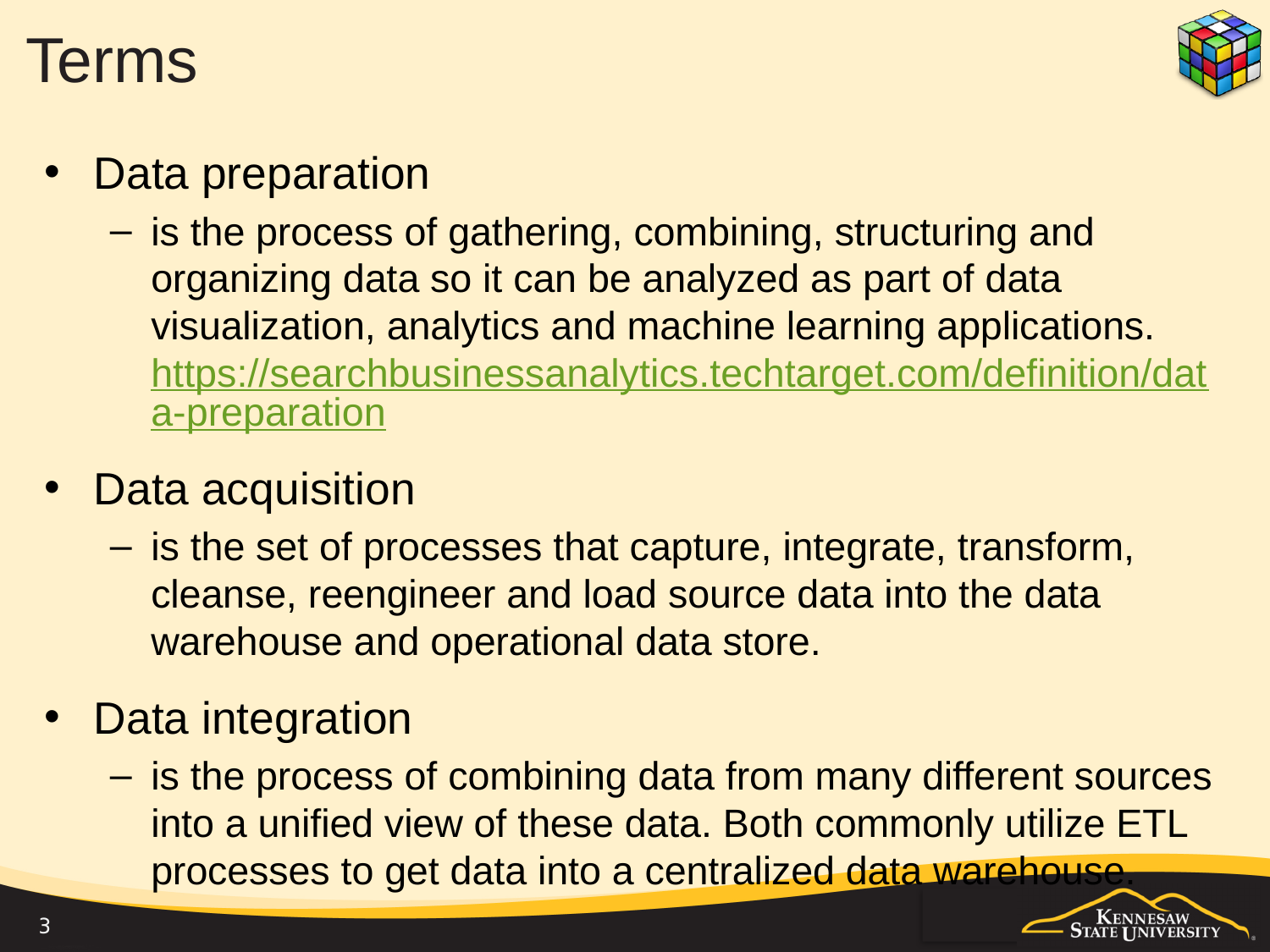

# Terms
Data preparation
is the process of gathering, combining, structuring and organizing data so it can be analyzed as part of data visualization, analytics and machine learning applications. https://searchbusinessanalytics.techtarget.com/definition/data-preparation
Data acquisition
is the set of processes that capture, integrate, transform, cleanse, reengineer and load source data into the data warehouse and operational data store.
Data integration
is the process of combining data from many different sources into a unified view of these data. Both commonly utilize ETL processes to get data into a centralized data warehouse.
3